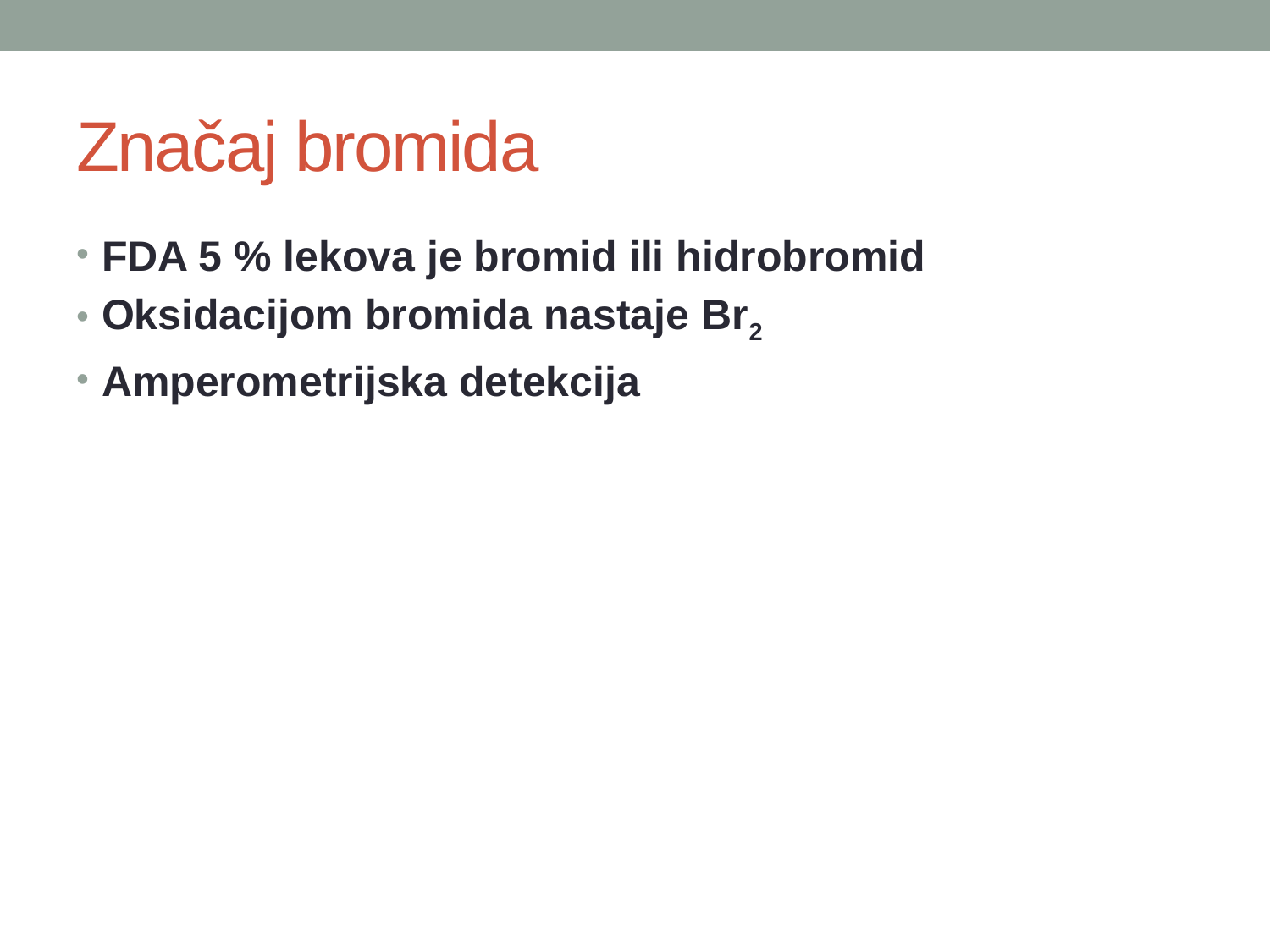

# Značaj bromida
FDA 5 % lekova je bromid ili hidrobromid
Oksidacijom bromida nastaje Br2
Amperometrijska detekcija